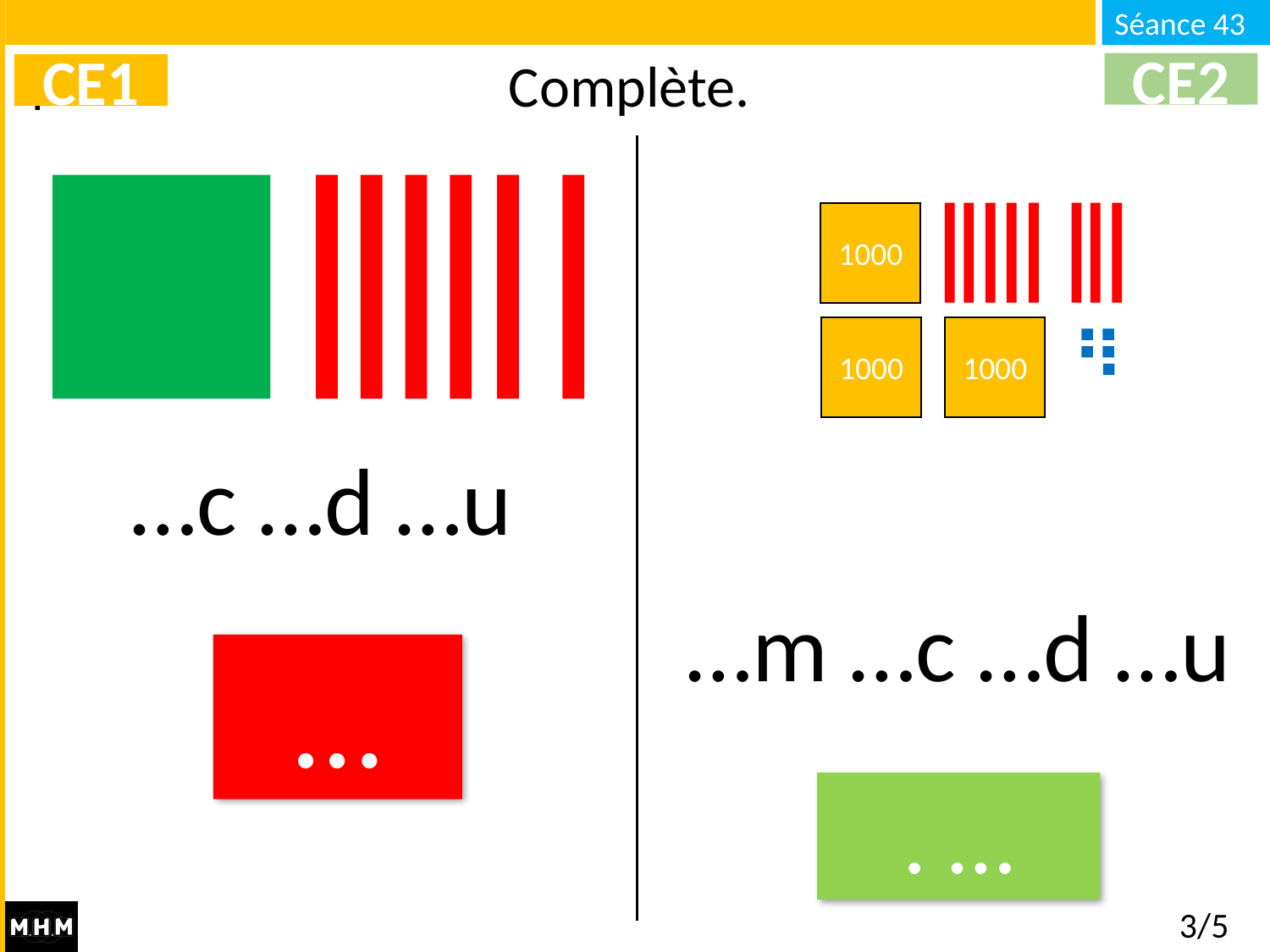

# Complète.
CE2
CE1

1000

1000
1000

…c …d …u
…m …c …d …u
…
. …
3/5